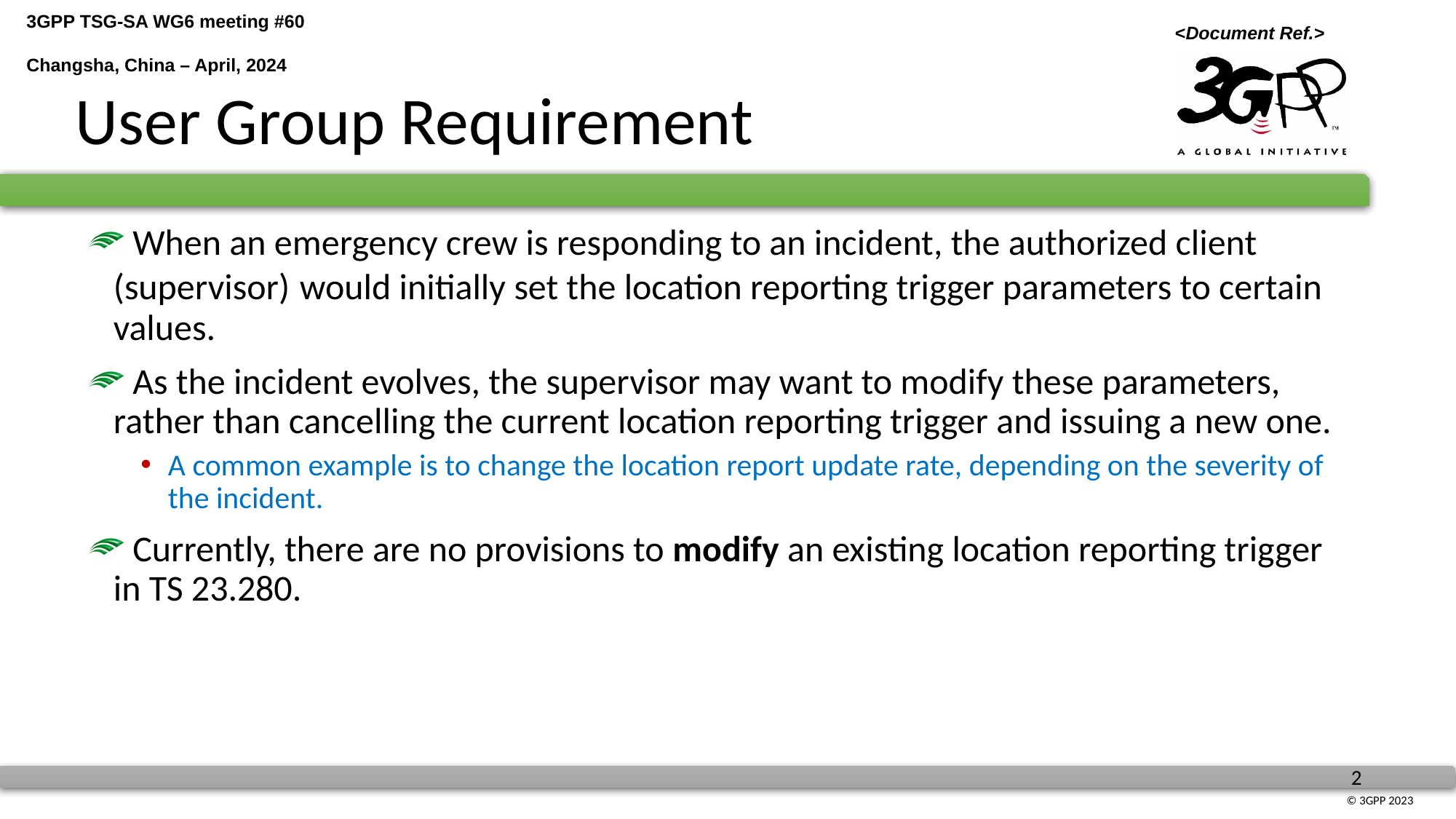

# User Group Requirement
 When an emergency crew is responding to an incident, the authorized client (supervisor) would initially set the location reporting trigger parameters to certain values.
 As the incident evolves, the supervisor may want to modify these parameters, rather than cancelling the current location reporting trigger and issuing a new one.
A common example is to change the location report update rate, depending on the severity of the incident.
 Currently, there are no provisions to modify an existing location reporting trigger in TS 23.280.